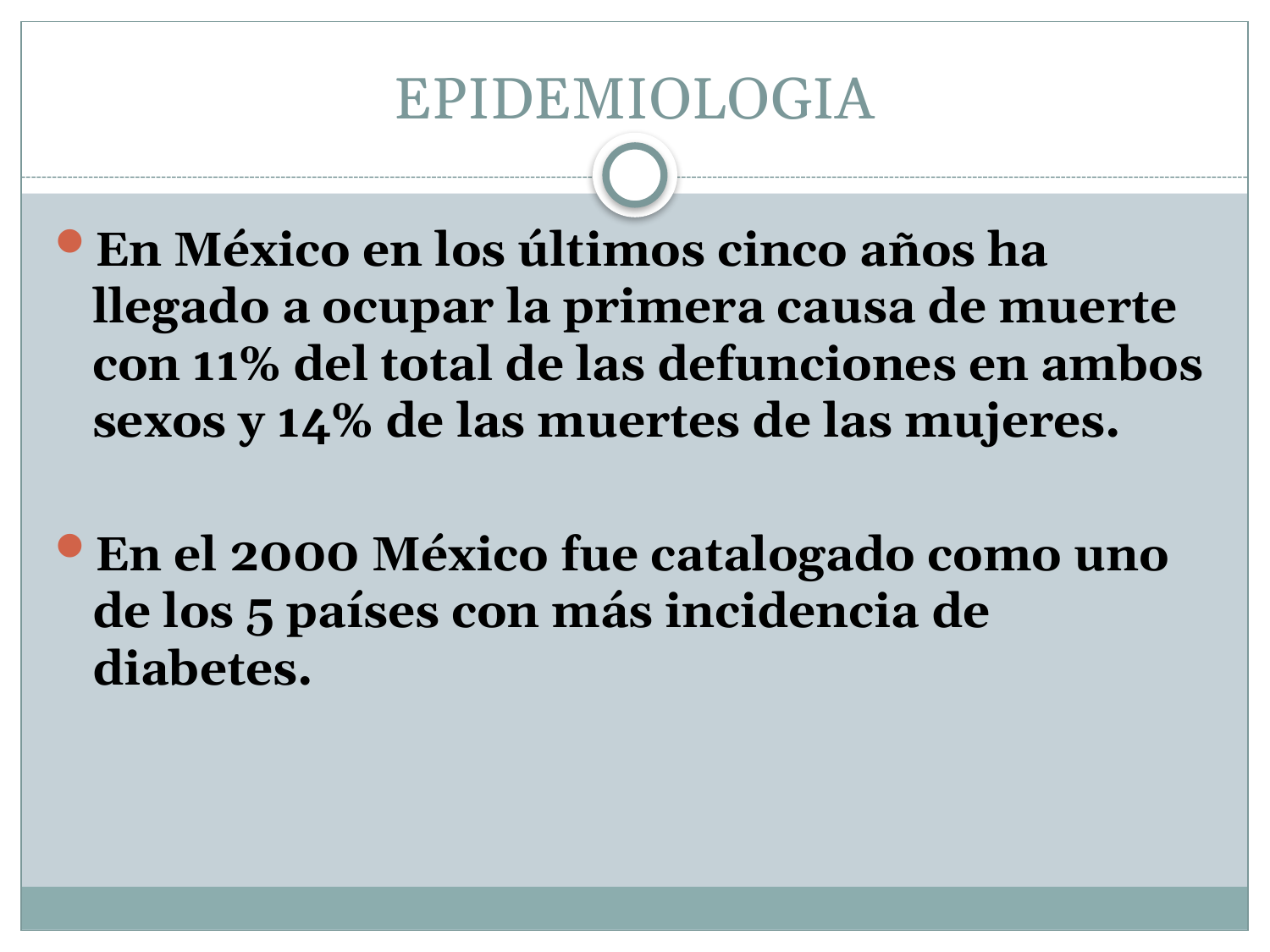

# EPIDEMIOLOGIA
En México en los últimos cinco años ha llegado a ocupar la primera causa de muerte con 11% del total de las defunciones en ambos sexos y 14% de las muertes de las mujeres.

En el 2000 México fue catalogado como uno de los 5 países con más incidencia de diabetes.